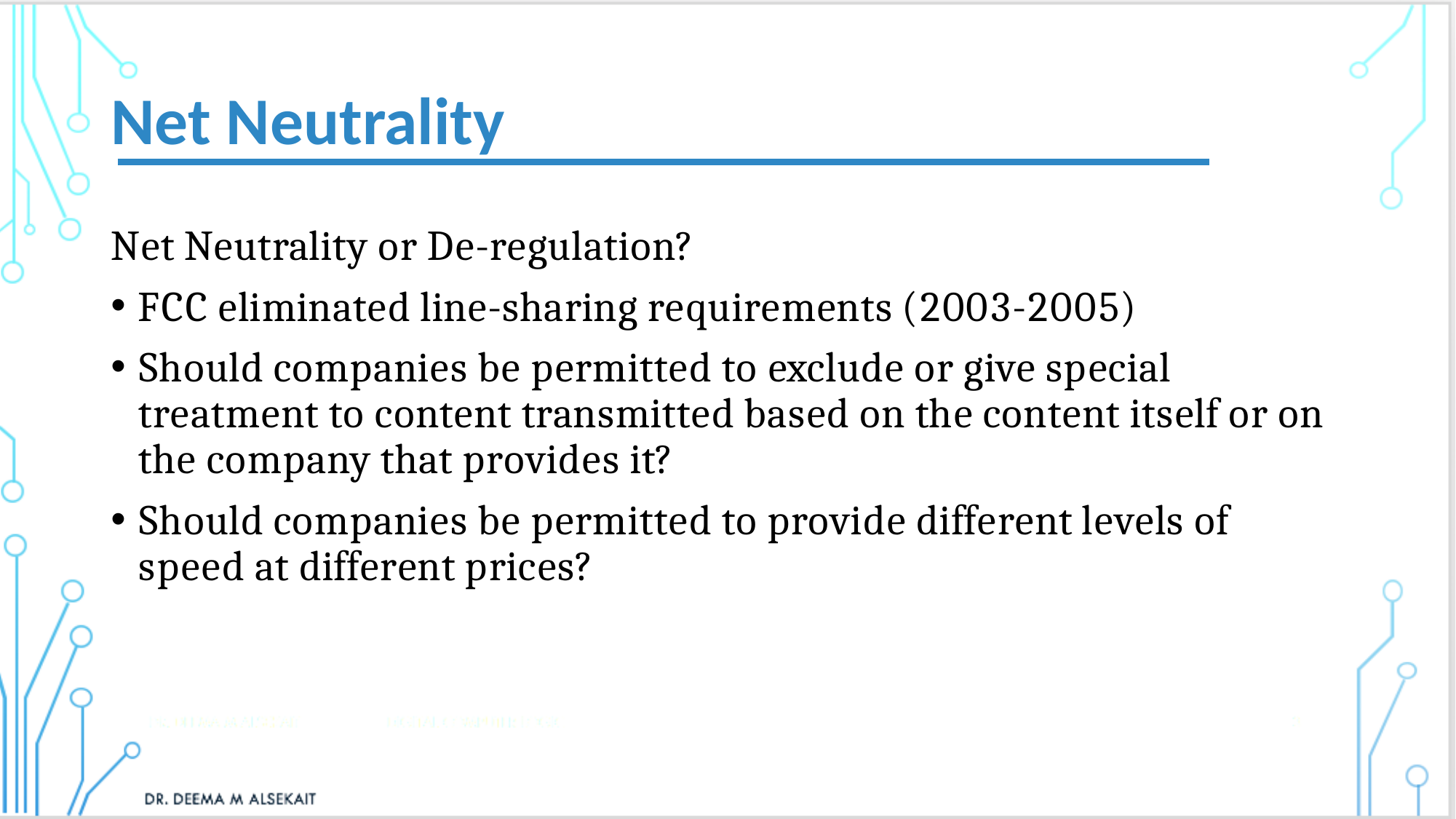

# Net Neutrality
Net Neutrality or De-regulation?
FCC eliminated line-sharing requirements (2003-2005)
Should companies be permitted to exclude or give special treatment to content transmitted based on the content itself or on the company that provides it?
Should companies be permitted to provide different levels of speed at different prices?